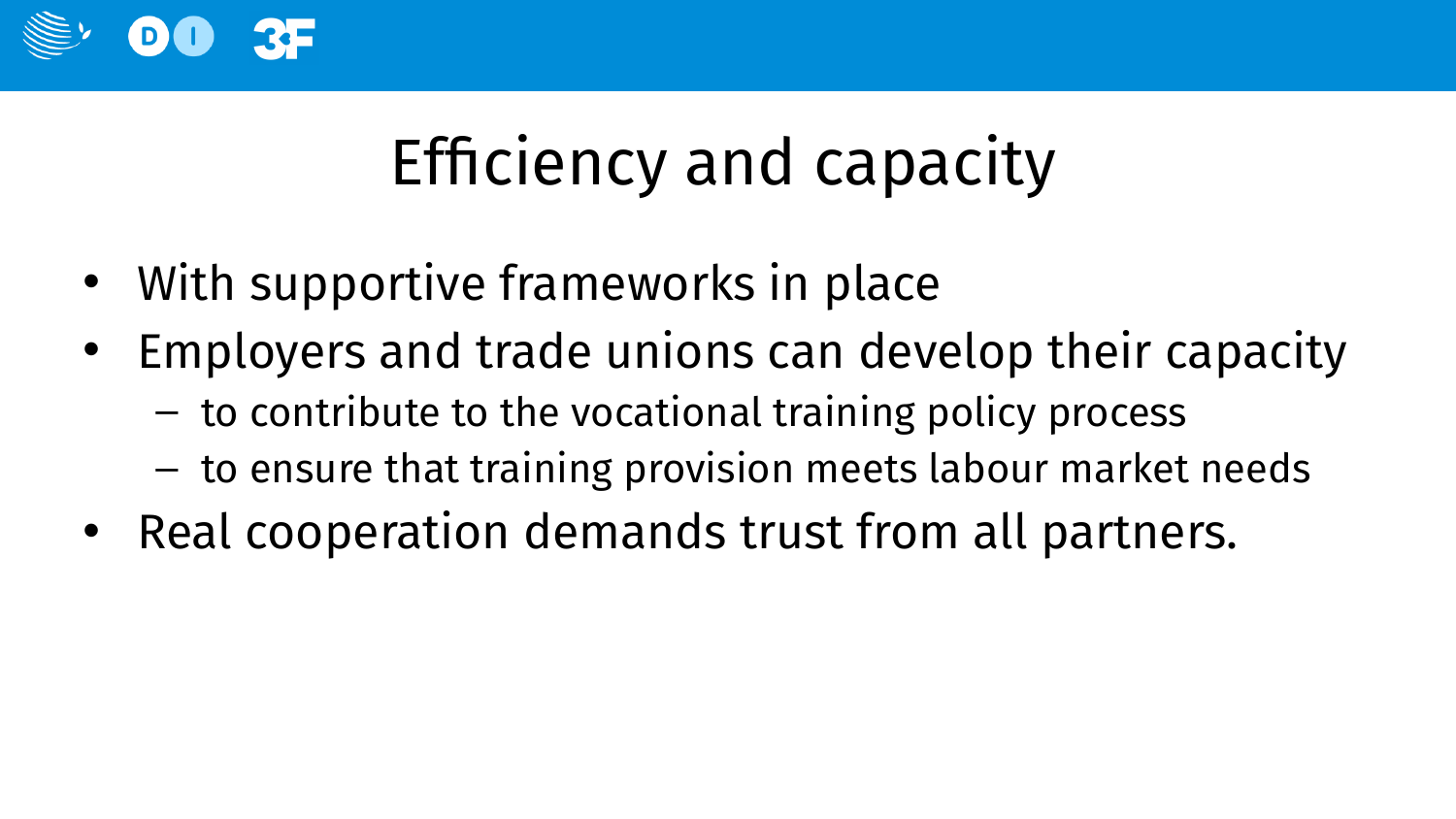

# Efficiency and capacity
With supportive frameworks in place
Employers and trade unions can develop their capacity
to contribute to the vocational training policy process
to ensure that training provision meets labour market needs
Real cooperation demands trust from all partners.